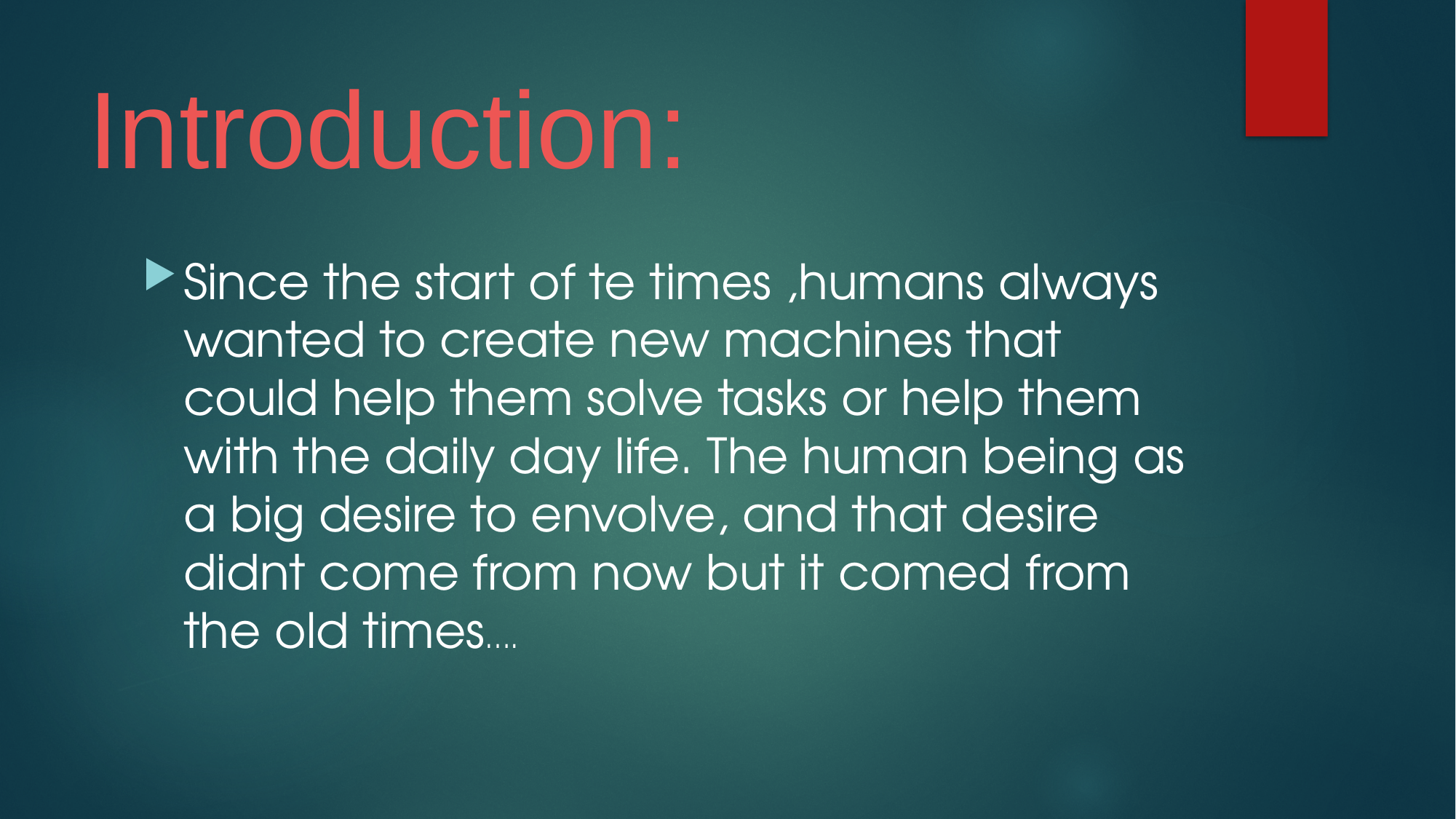

# Introduction:
Since the start of te times ,humans always wanted to create new machines that could help them solve tasks or help them with the daily day life. The human being as a big desire to envolve, and that desire didnt come from now but it comed from the old times….